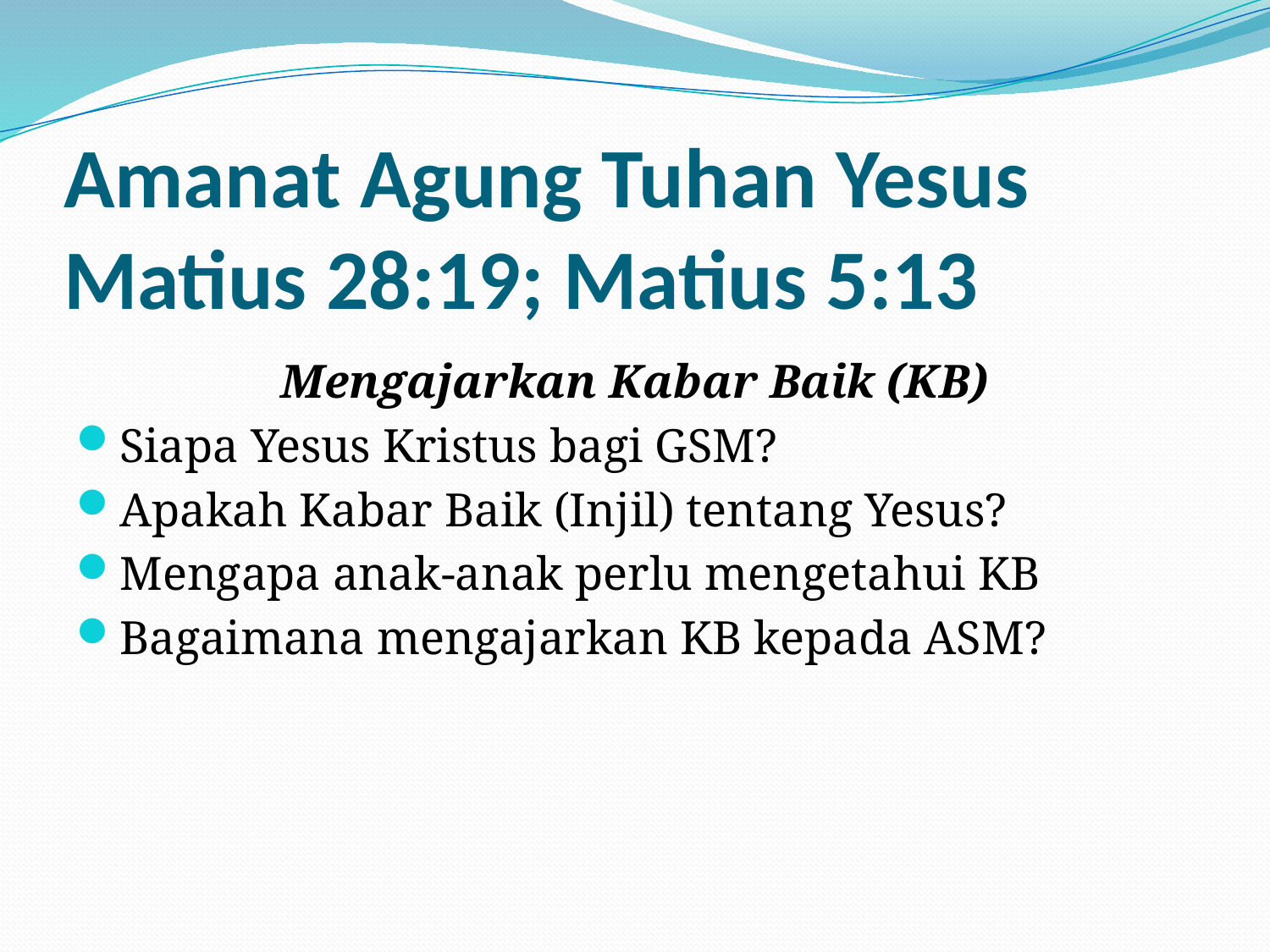

# Amanat Agung Tuhan Yesus Matius 28:19; Matius 5:13
Mengajarkan Kabar Baik (KB)
Siapa Yesus Kristus bagi GSM?
Apakah Kabar Baik (Injil) tentang Yesus?
Mengapa anak-anak perlu mengetahui KB
Bagaimana mengajarkan KB kepada ASM?